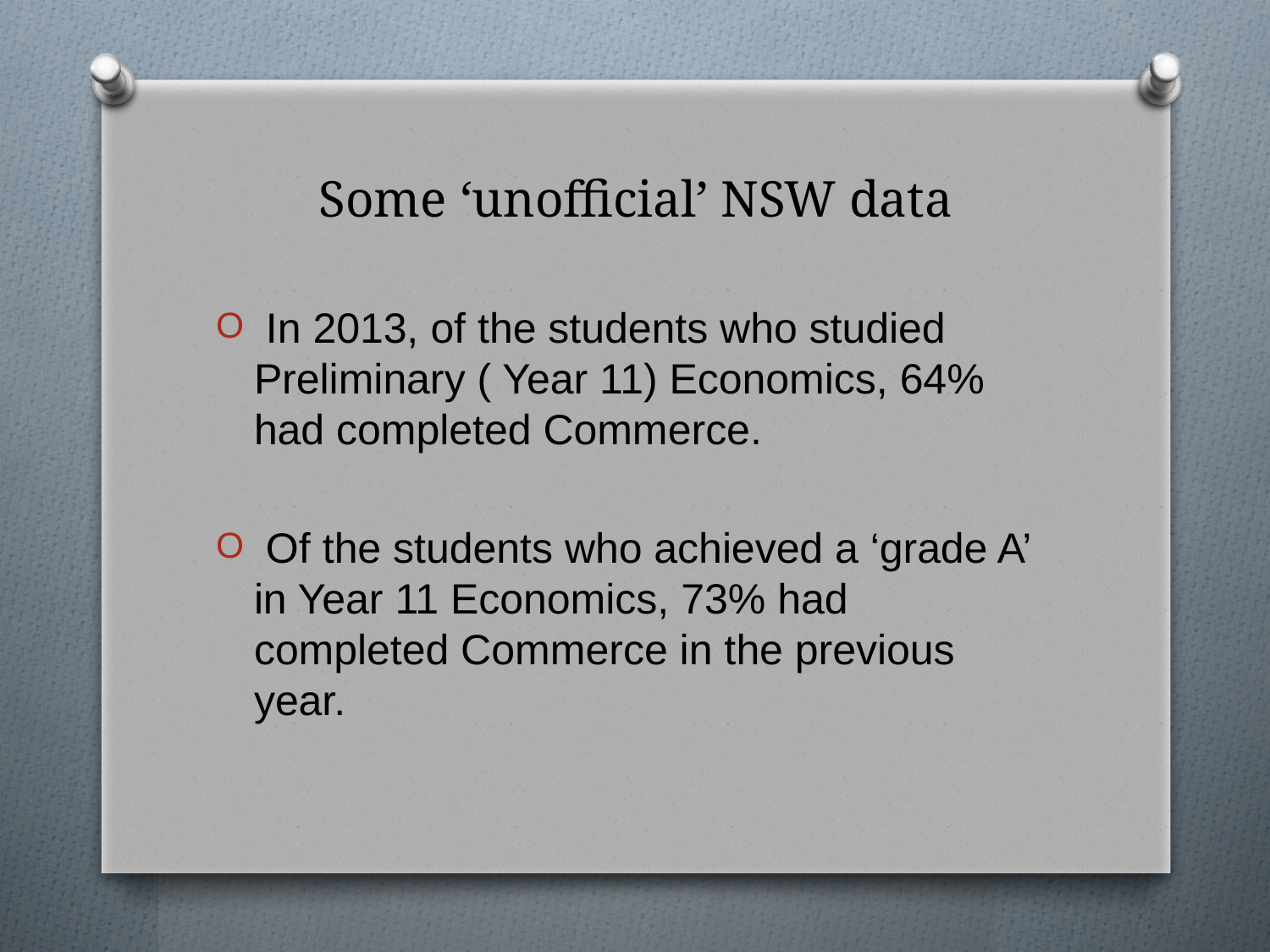

# Some ‘unofficial’ NSW data
 In 2013, of the students who studied Preliminary ( Year 11) Economics, 64% had completed Commerce.

 Of the students who achieved a ‘grade A’ in Year 11 Economics, 73% had completed Commerce in the previous year.